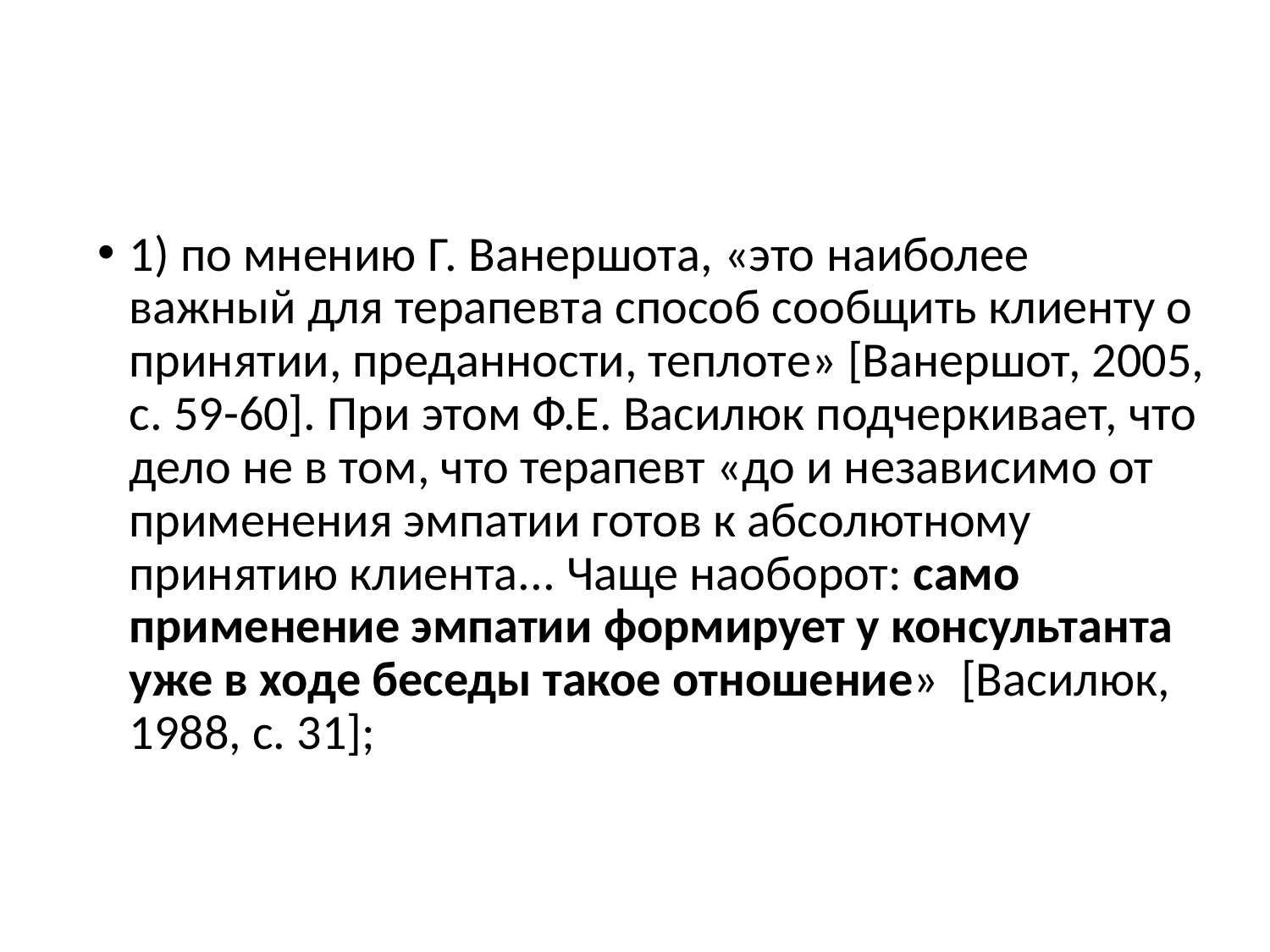

#
1) по мнению Г. Ванершота, «это наиболее важный для терапевта способ сообщить клиенту о принятии, преданности, теплоте» [Ванершот, 2005, с. 59-60]. При этом Ф.Е. Василюк подчеркивает, что дело не в том, что терапевт «до и независимо от применения эмпатии готов к абсолютному принятию клиента... Чаще наоборот: само применение эмпатии формирует у консультанта уже в ходе беседы такое отношение»  [Василюк, 1988, с. 31];